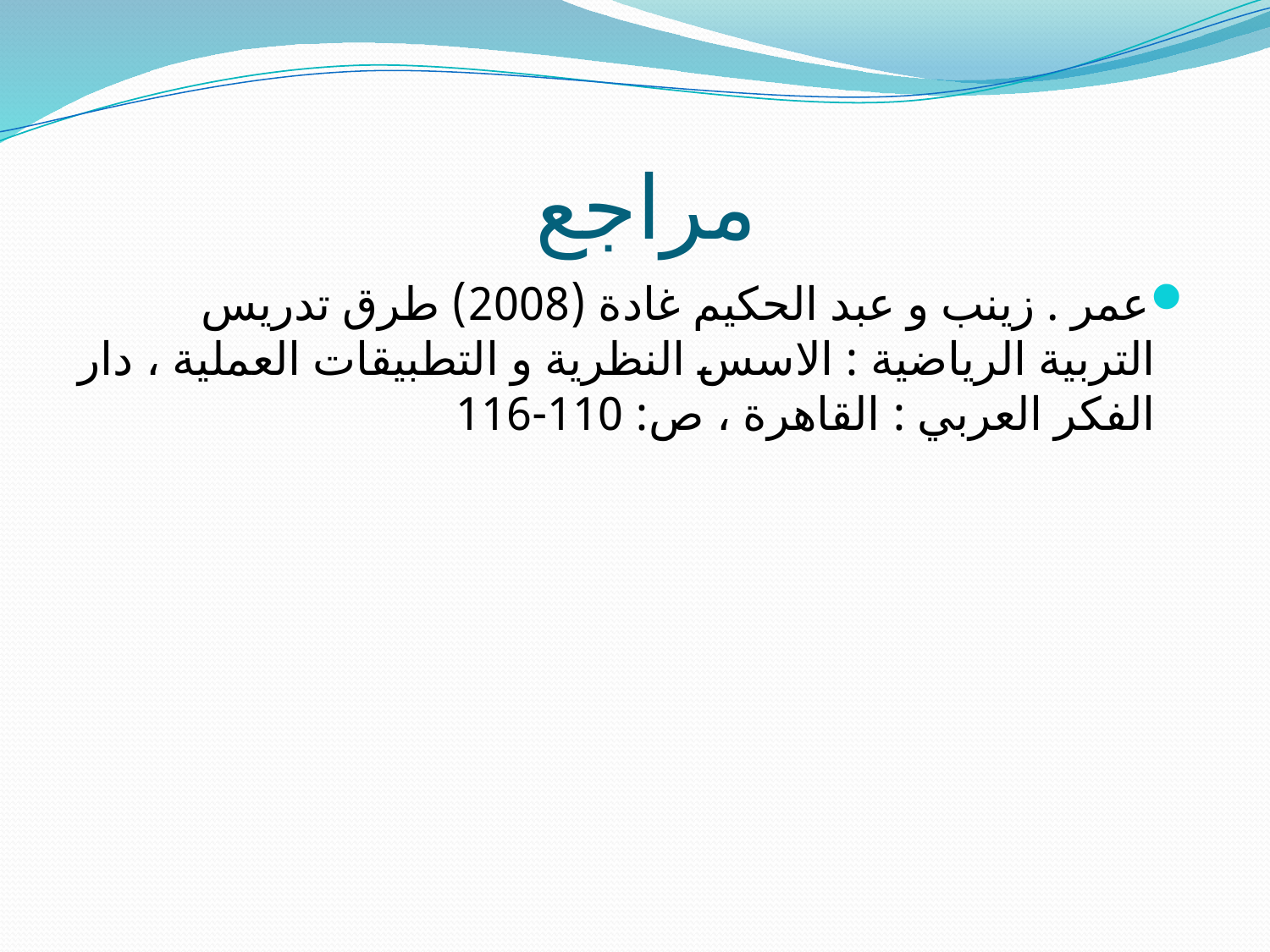

# مراجع
عمر . زينب و عبد الحكيم غادة (2008) طرق تدريس التربية الرياضية : الاسس النظرية و التطبيقات العملية ، دار الفكر العربي : القاهرة ، ص: 110-116